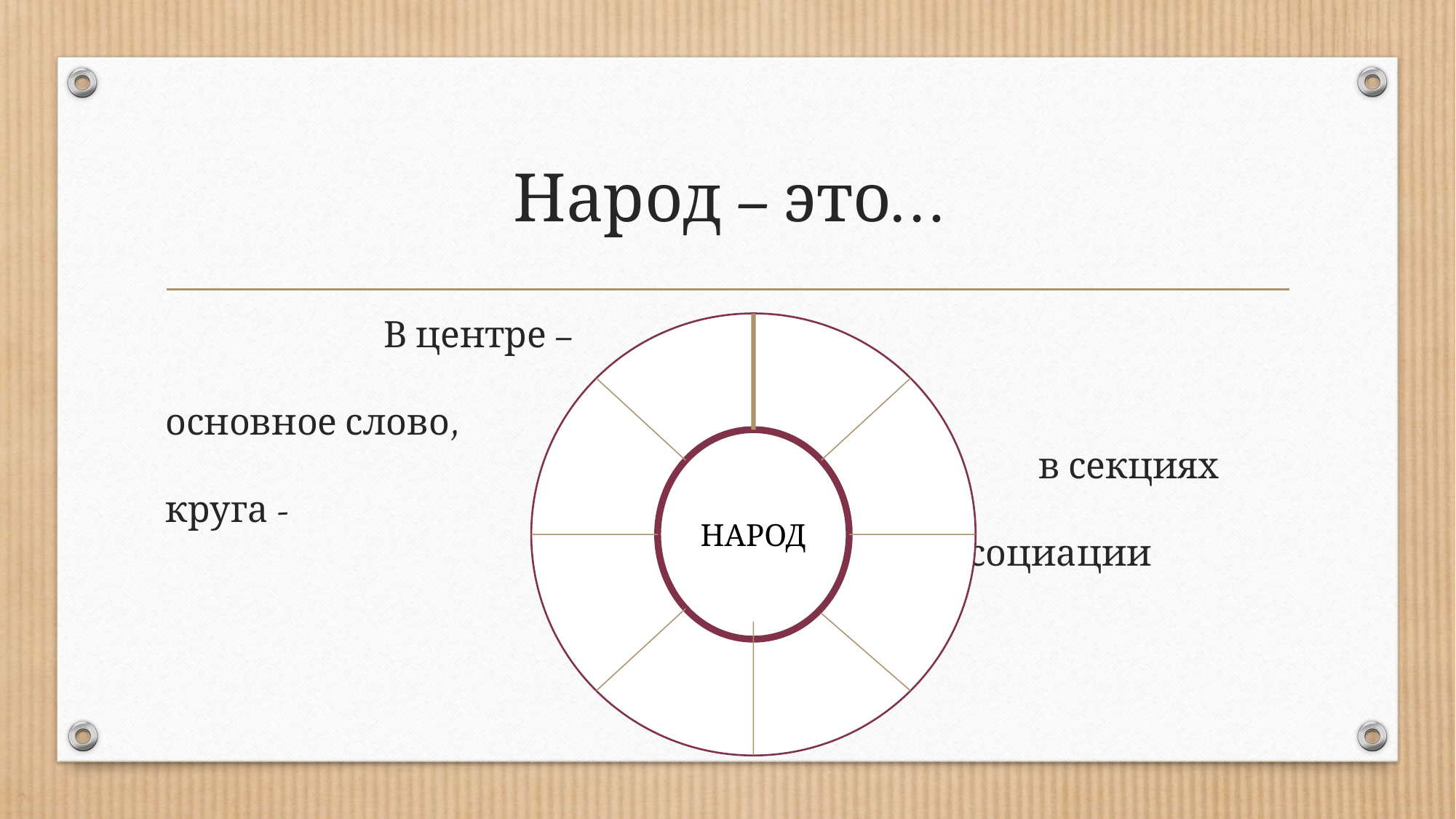

# Народ – это…
		В центре – 																	основное слово, 																в секциях круга - 																ассоциации

НАРОД